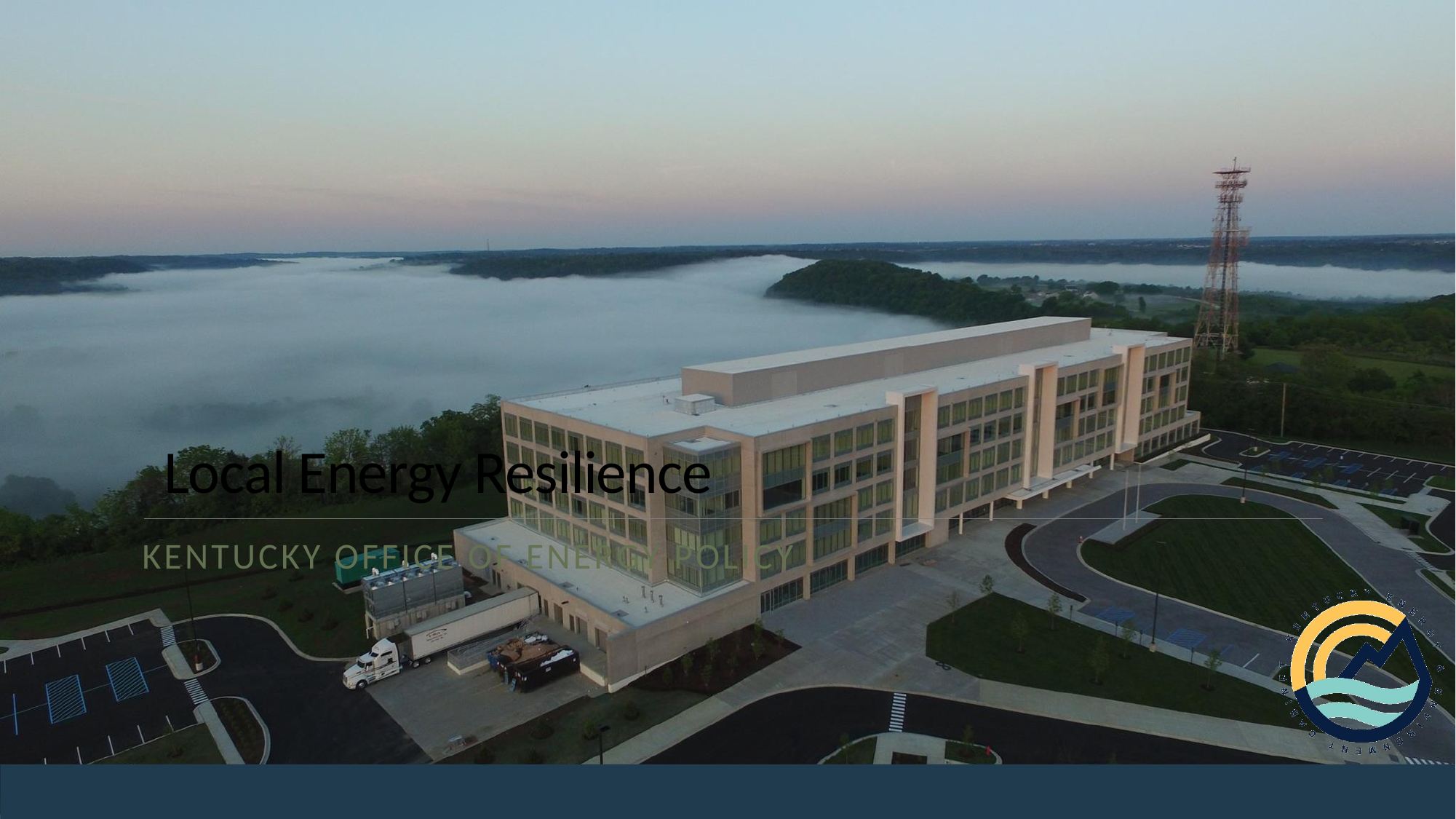

# Local Energy Resilience
Kentucky Office of Energy Policy